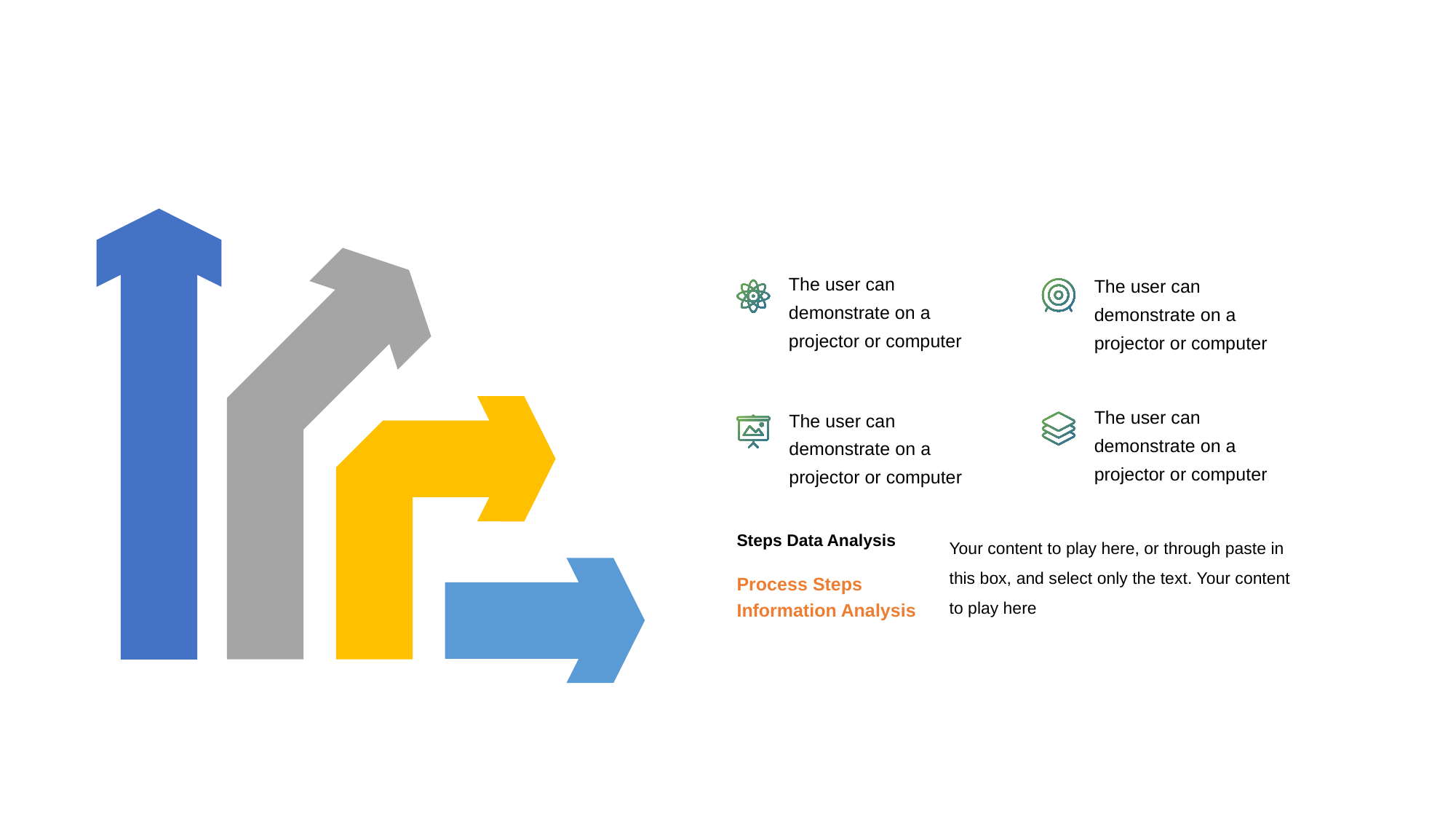

The user can demonstrate on a projector or computer

The user can demonstrate on a projector or computer

The user can demonstrate on a projector or computer

The user can demonstrate on a projector or computer

Your content to play here, or through paste in this box, and select only the text. Your content to play here
Steps Data Analysis

Process Steps Information Analysis